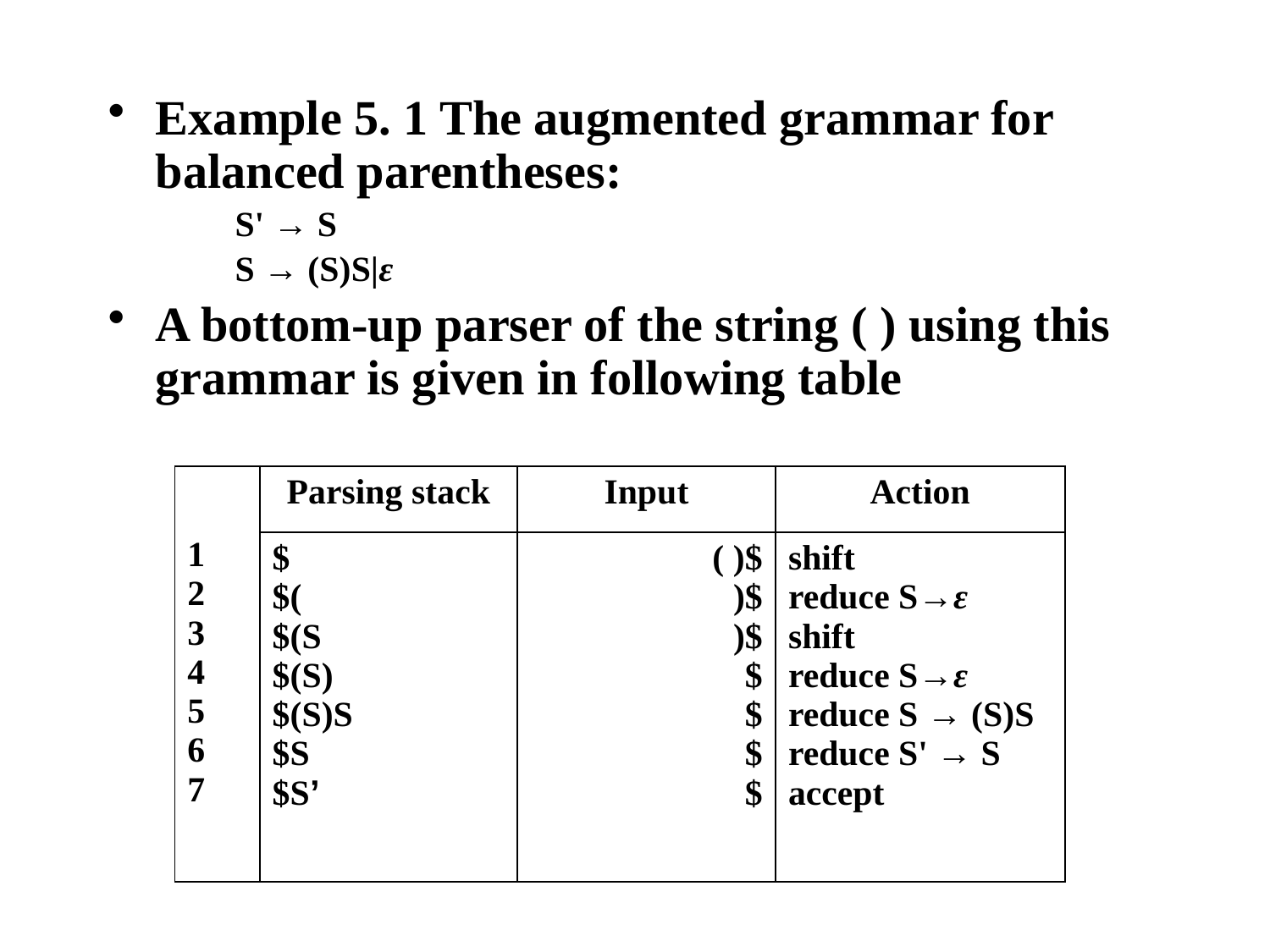

Example 5. 1 The augmented grammar for balanced parentheses:
S' → S
S → (S)S|ε
A bottom-up parser of the string ( ) using this grammar is given in following table
| 1 2 3 4 5 6 7 | Parsing stack | Input | Action |
| --- | --- | --- | --- |
|  | $ $( $(S $(S) $(S)S $S $S’ | ( )$ )$ )$ $ $ $ $ | shift reduce S→ε shift reduce S→ε reduce S → (S)S reduce S' → S accept |